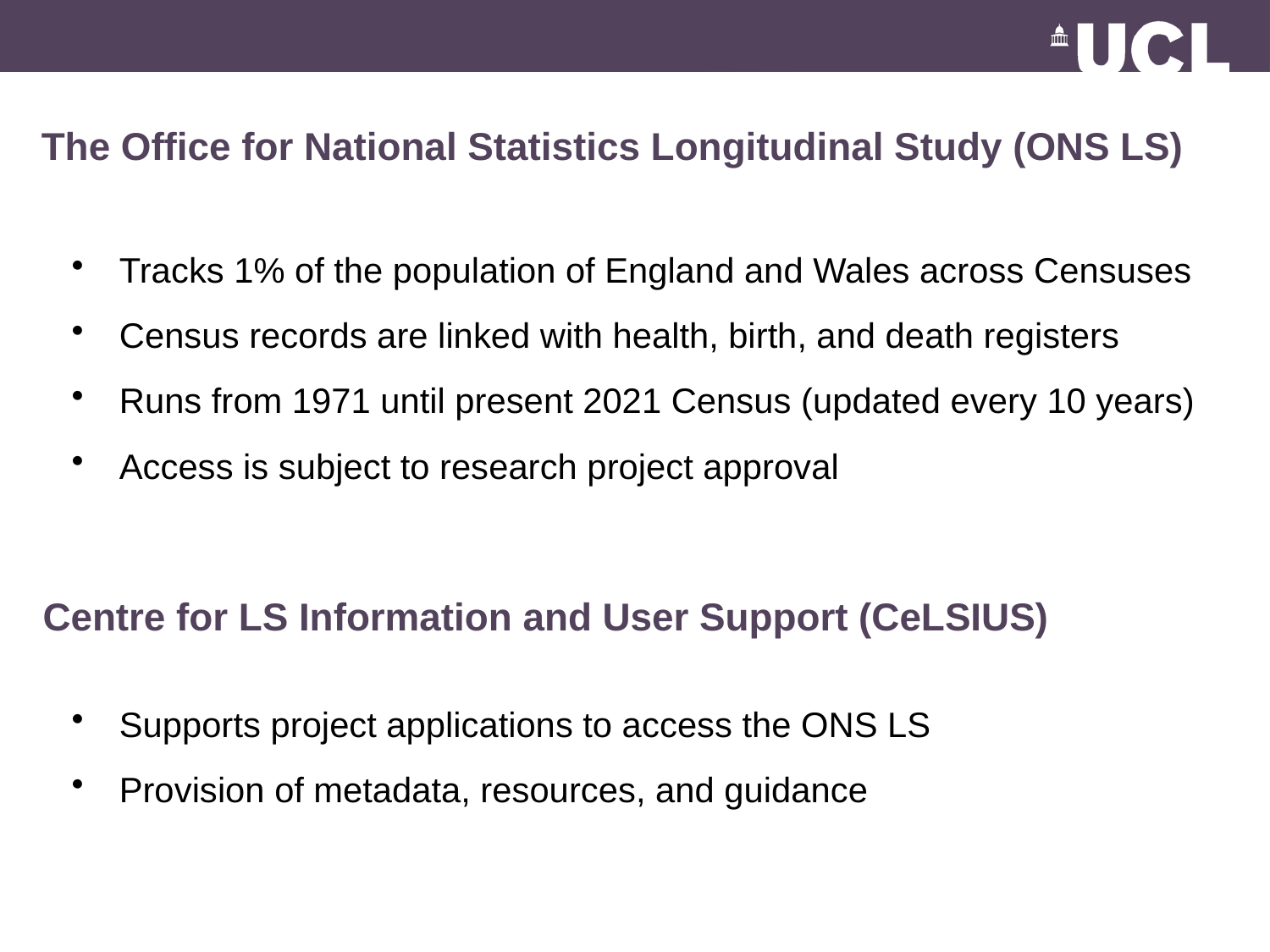

# The Office for National Statistics Longitudinal Study (ONS LS)

Tracks 1% of the population of England and Wales across Censuses
Census records are linked with health, birth, and death registers
Runs from 1971 until present 2021 Census (updated every 10 years)
Access is subject to research project approval

Centre for LS Information and User Support (CeLSIUS)
Supports project applications to access the ONS LS
Provision of metadata, resources, and guidance